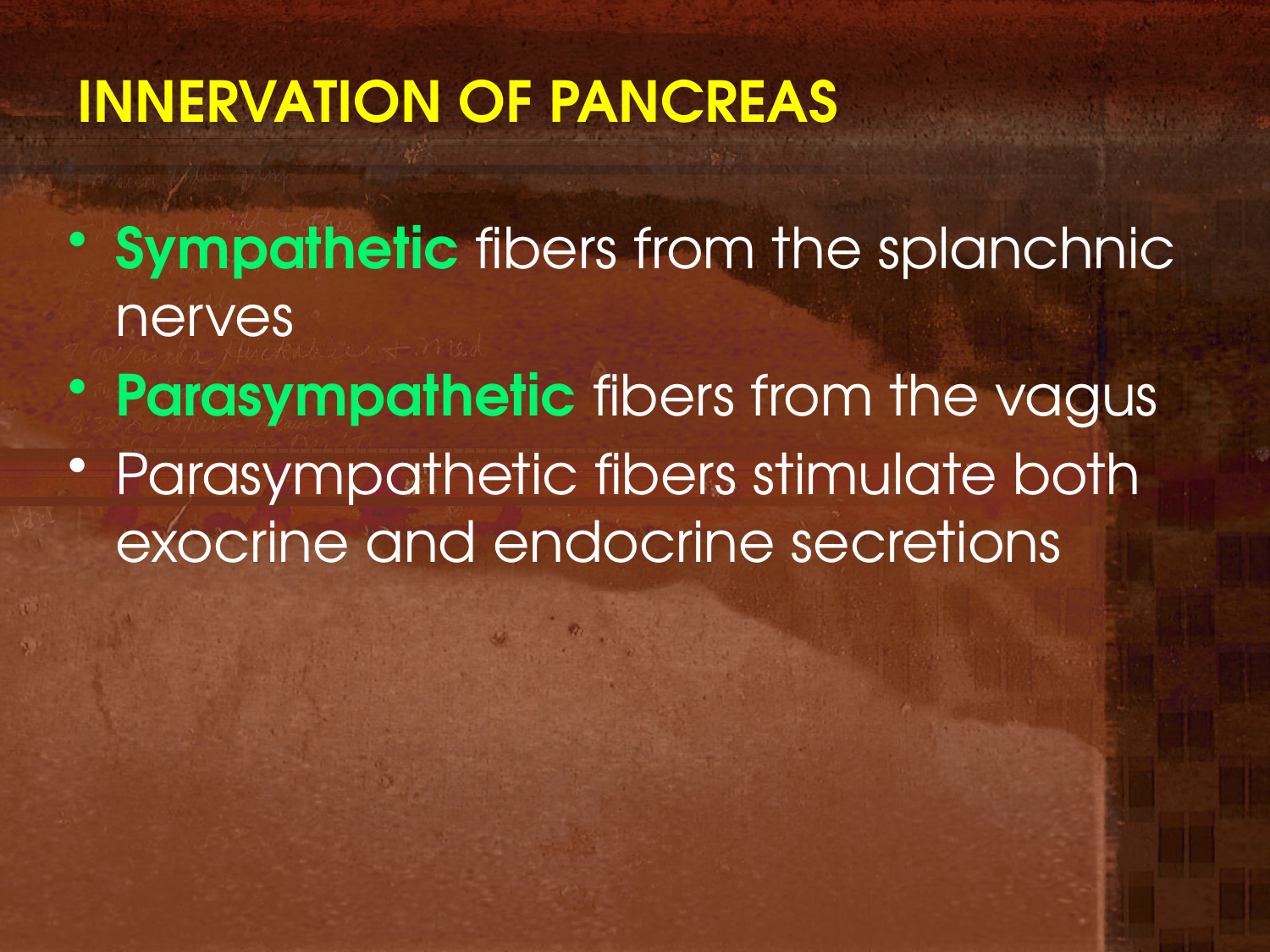

# INNERVATION OF PANCREAS
Sympathetic fibers from the splanchnic nerves
Parasympathetic fibers from the vagus
Parasympathetic fibers stimulate both exocrine and endocrine secretions